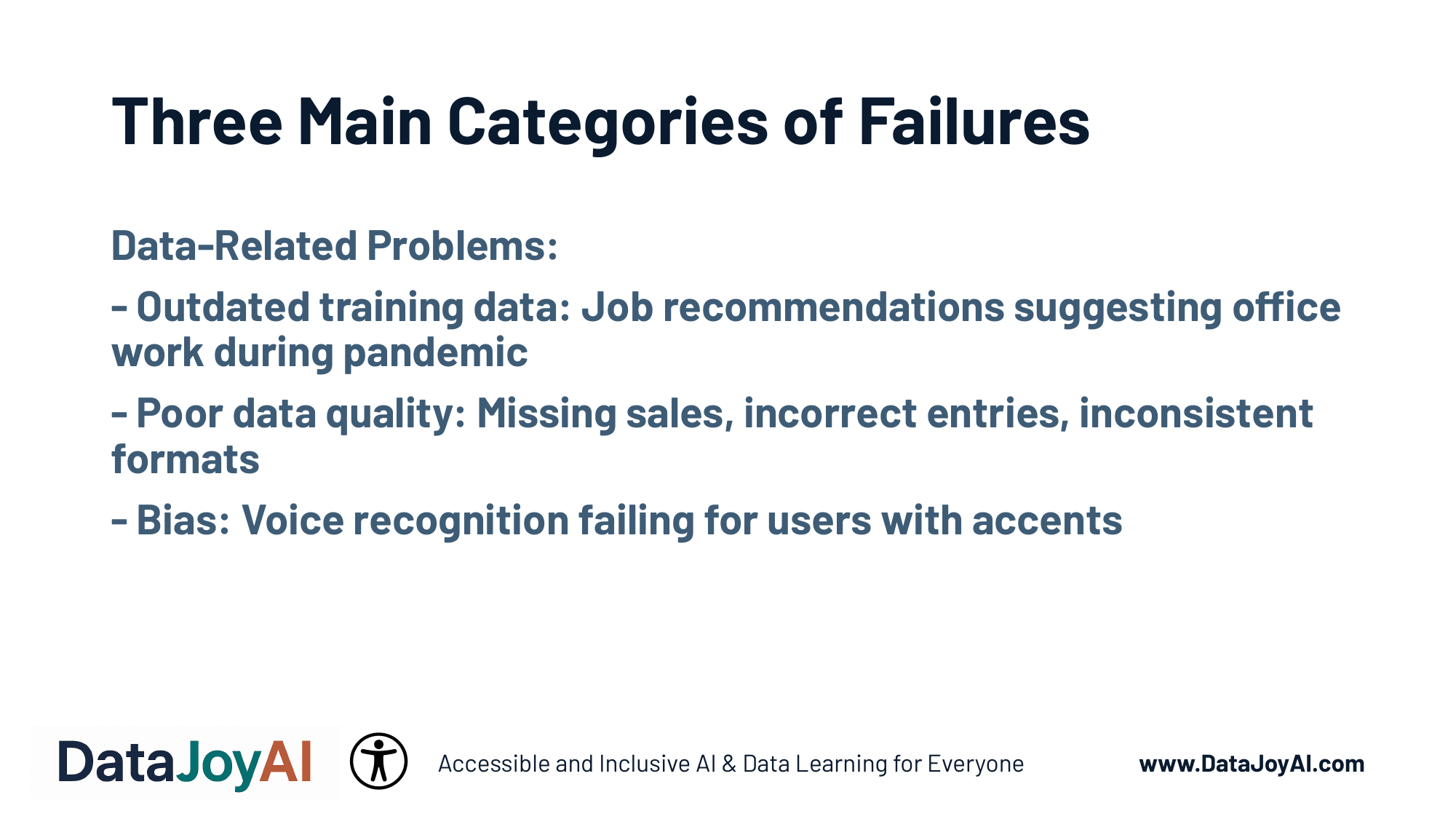

# Three Main Categories of Failures
Data-Related Problems:
- Outdated training data: Job recommendations suggesting office work during pandemic
- Poor data quality: Missing sales, incorrect entries, inconsistent formats
- Bias: Voice recognition failing for users with accents